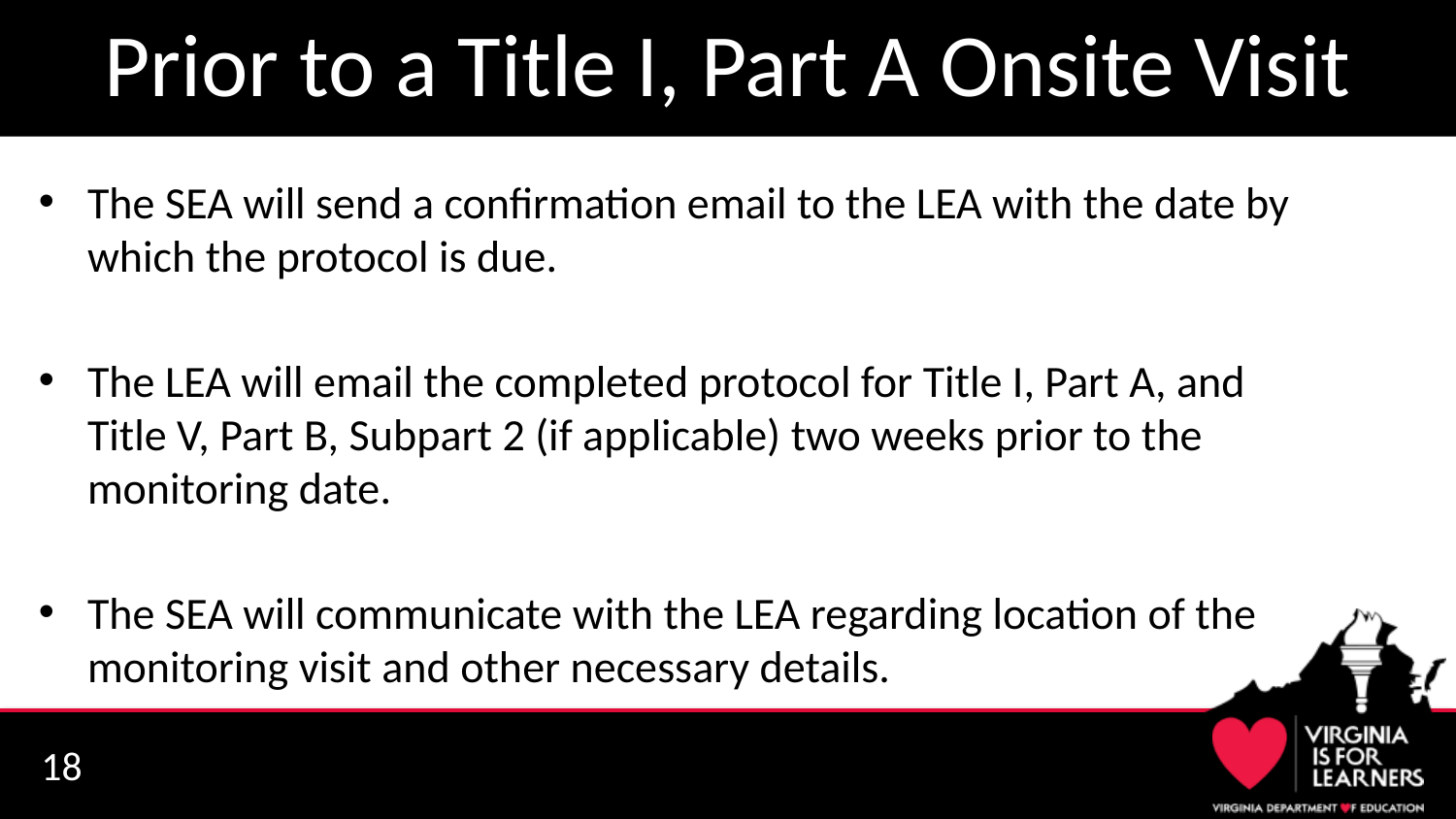

# Prior to a Title I, Part A Onsite Visit
The SEA will send a confirmation email to the LEA with the date by which the protocol is due.

The LEA will email the completed protocol for Title I, Part A, and Title V, Part B, Subpart 2 (if applicable) two weeks prior to the monitoring date.

The SEA will communicate with the LEA regarding location of the monitoring visit and other necessary details.